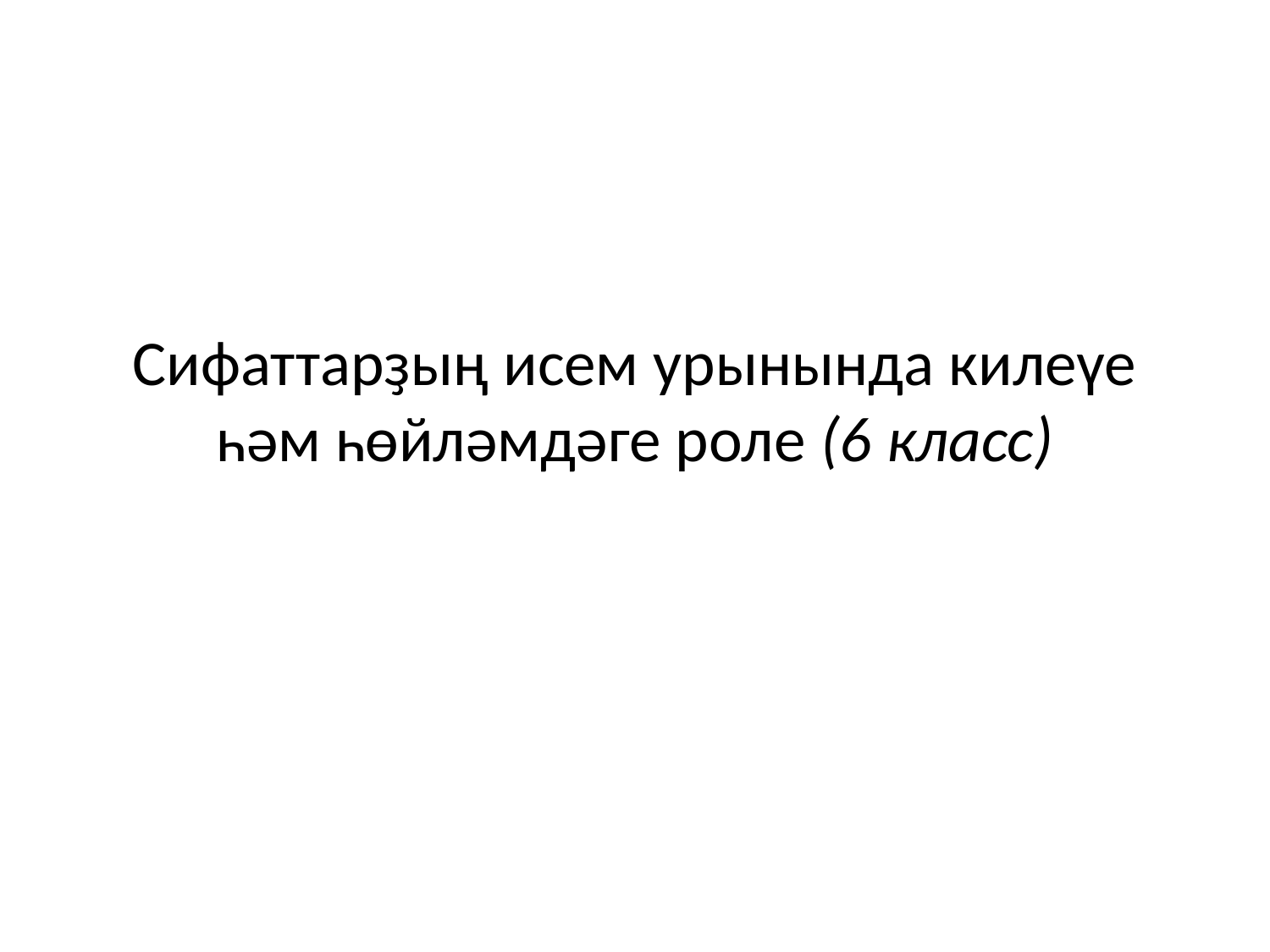

# Сифаттарҙың исем урынында килеүе һәм һөйләмдәге роле (6 класс)